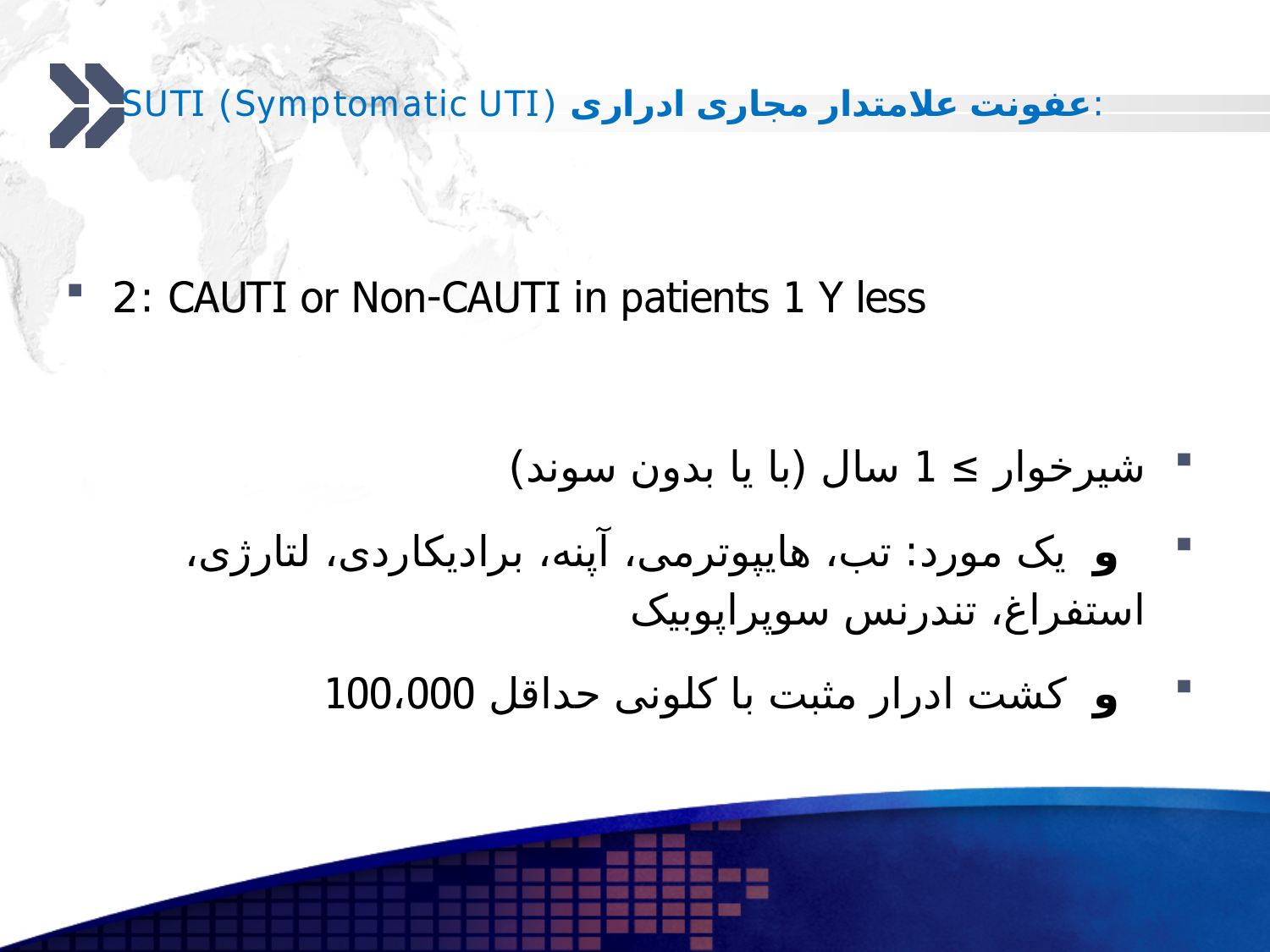

# SUTI (Symptomatic UTI) عفونت علامتدار مجاری ادراری:

2: CAUTI or Non-CAUTI in patients 1 Y less

شیرخوار ≥ 1 سال (با یا بدون سوند)
  و  یک مورد: تب، هایپوترمی، آپنه، برادیکاردی، لتارژی، استفراغ، تندرنس سوپراپوبیک
  و  کشت ادرار مثبت با کلونی حداقل 100،000